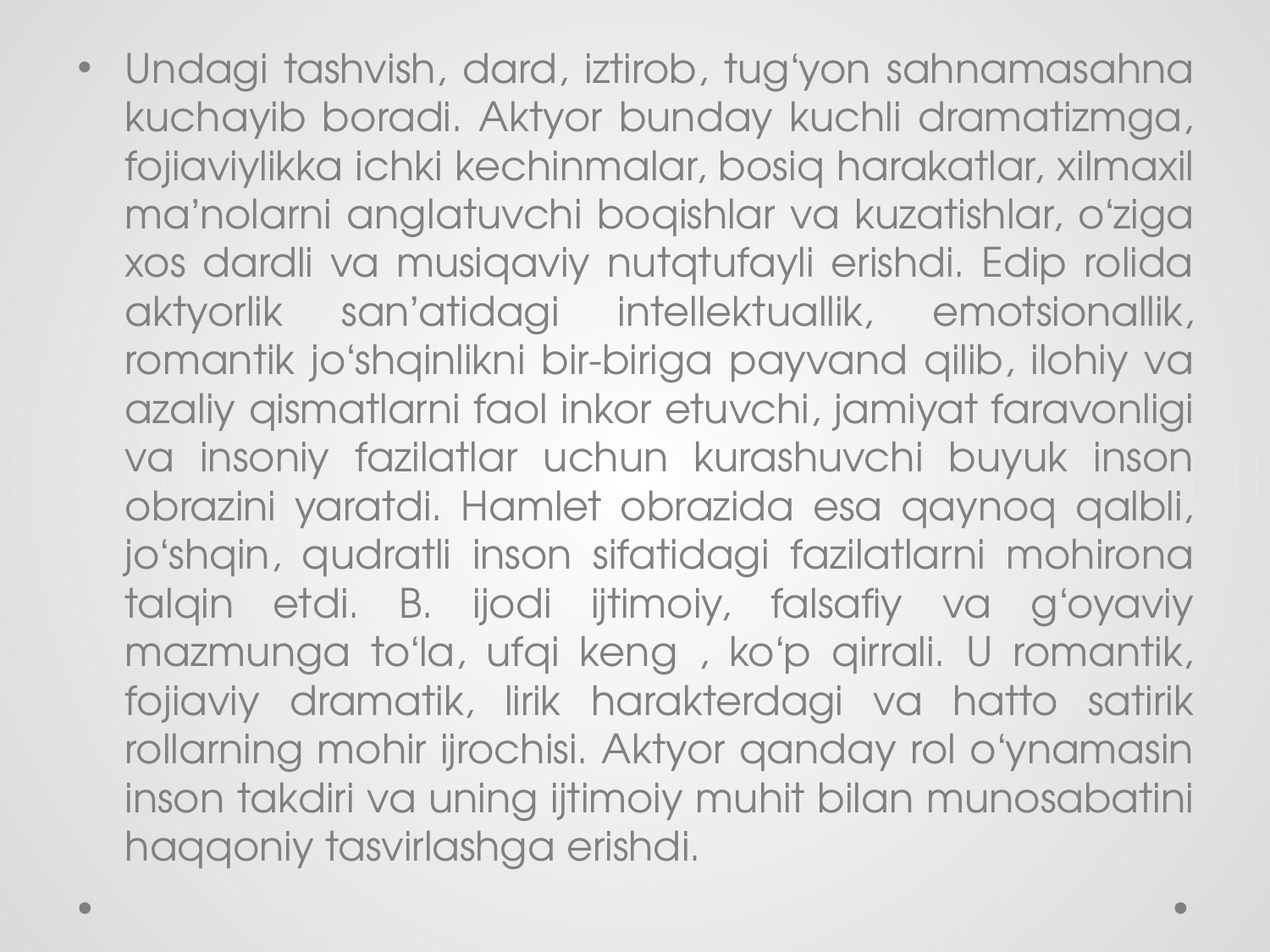

Undagi tashvish, dard, iztirob, tugʻyon sahnamasahna kuchayib boradi. Aktyor bunday kuchli dramatizmga, fojiaviylikka ichki kechinmalar, bosiq harakatlar, xilmaxil maʼnolarni anglatuvchi boqishlar va kuzatishlar, oʻziga xos dardli va musiqaviy nutqtufayli erishdi. Edip rolida aktyorlik sanʼatidagi intellektuallik, emotsionallik, romantik joʻshqinlikni bir-biriga payvand qilib, ilohiy va azaliy qismatlarni faol inkor etuvchi, jamiyat faravonligi va insoniy fazilatlar uchun kurashuvchi buyuk inson obrazini yaratdi. Hamlet obrazida esa qaynoq qalbli, joʻshqin, qudratli inson sifatidagi fazilatlarni mohirona talqin etdi. B. ijodi ijtimoiy, falsafiy va gʻoyaviy mazmunga toʻla, ufqi keng , koʻp qirrali. U romantik, fojiaviy dramatik, lirik harakterdagi va hatto satirik rollarning mohir ijrochisi. Aktyor qanday rol oʻynamasin inson takdiri va uning ijtimoiy muhit bilan munosabatini haqqoniy tasvirlashga erishdi.